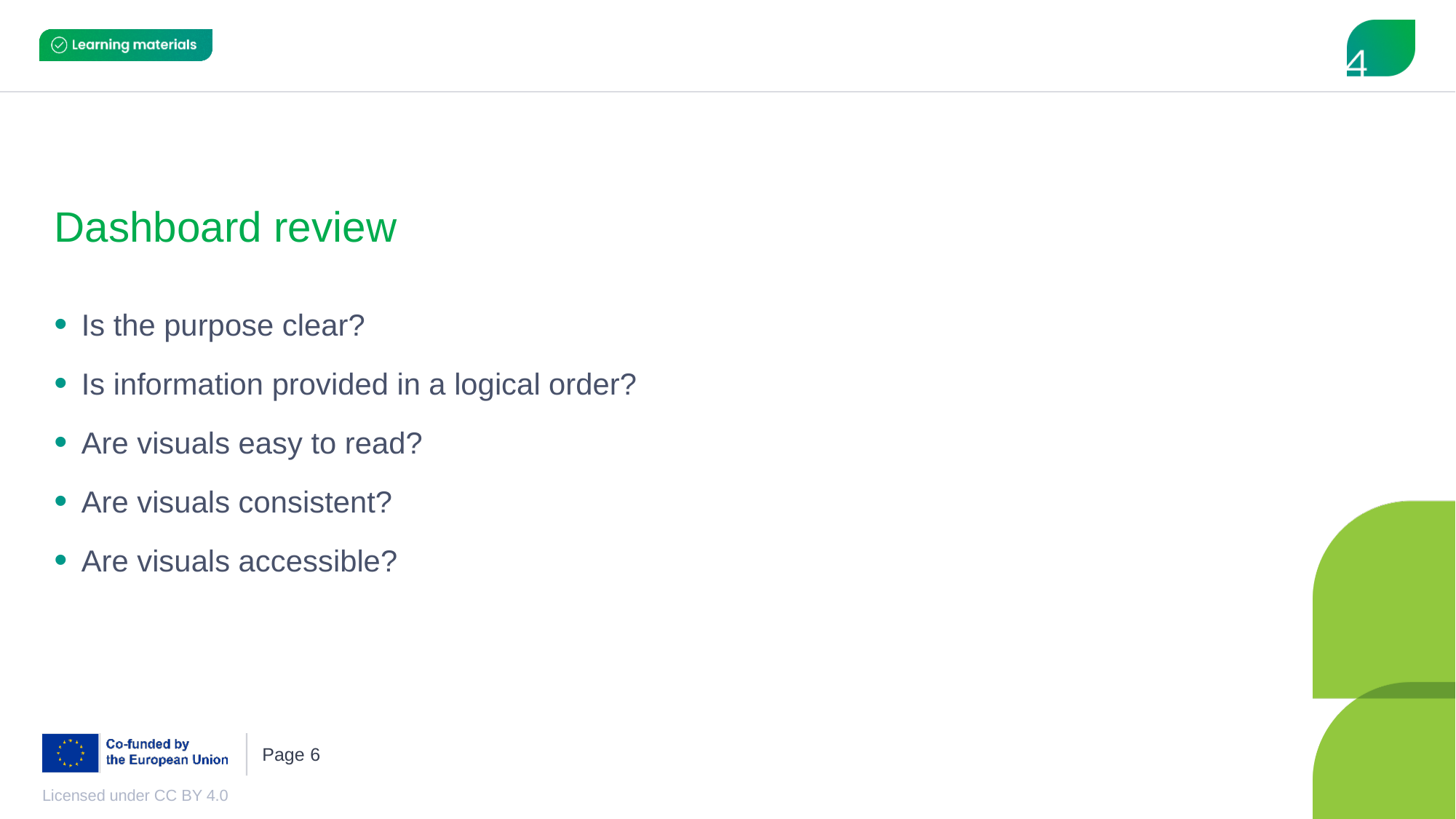

# Dashboard review
Is the purpose clear?
Is information provided in a logical order?
Are visuals easy to read?
Are visuals consistent?
Are visuals accessible?